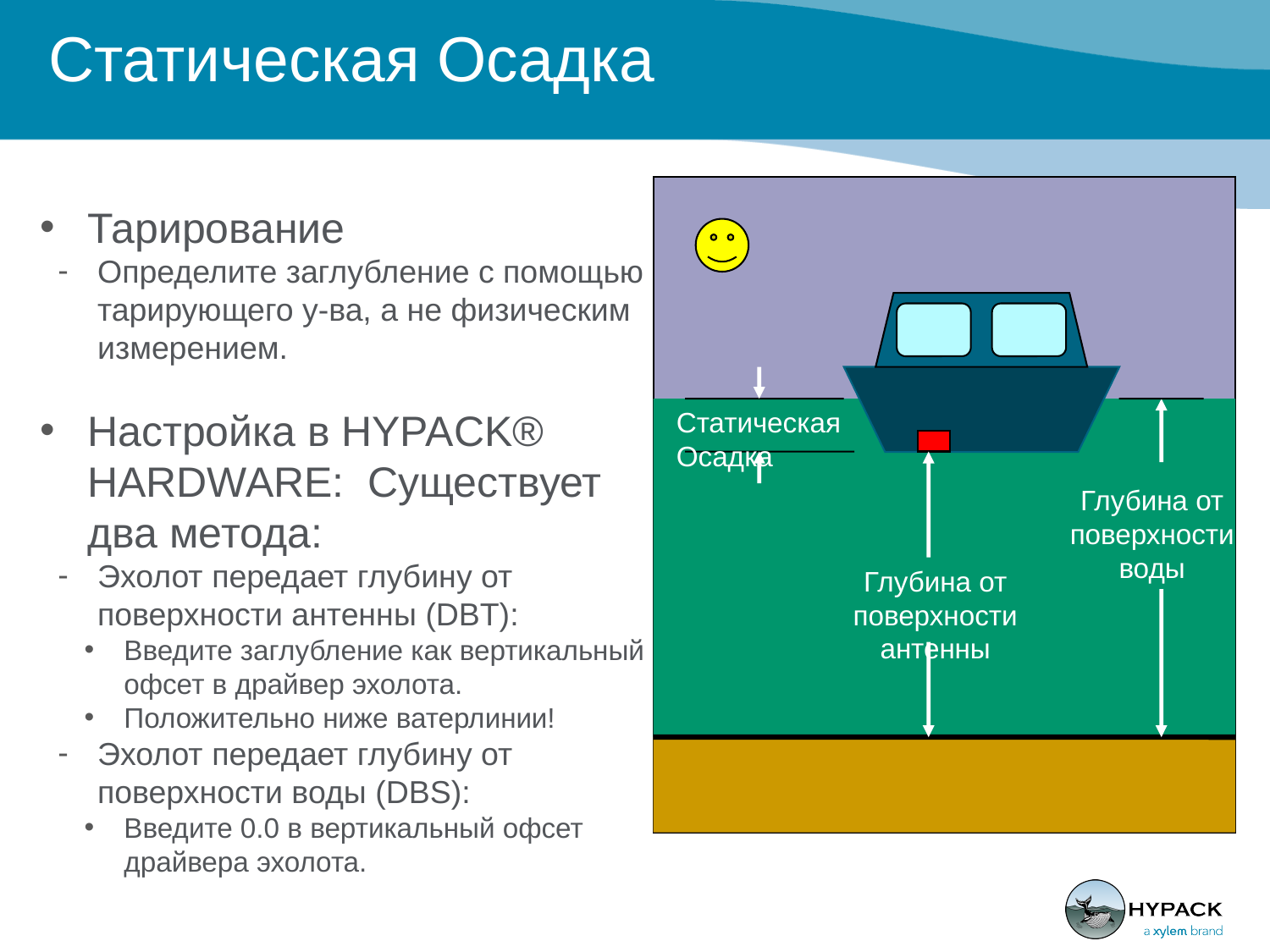

# Статическая Осадка

Статическая Осадка

Глубина от поверхности воды
Глубина от поверхности антенны

Тарирование
Определите заглубление с помощью тарирующего у-ва, а не физическим измерением.

Настройка в HYPACK® HARDWARE:  Существует два метода:
Эхолот передает глубину от поверхности антенны (DBT):
Введите заглубление как вертикальный офсет в драйвер эхолота.
Положительно ниже ватерлинии!
Эхолот передает глубину от поверхности воды (DBS):
Введите 0.0 в вертикальный офсет драйвера эхолота.